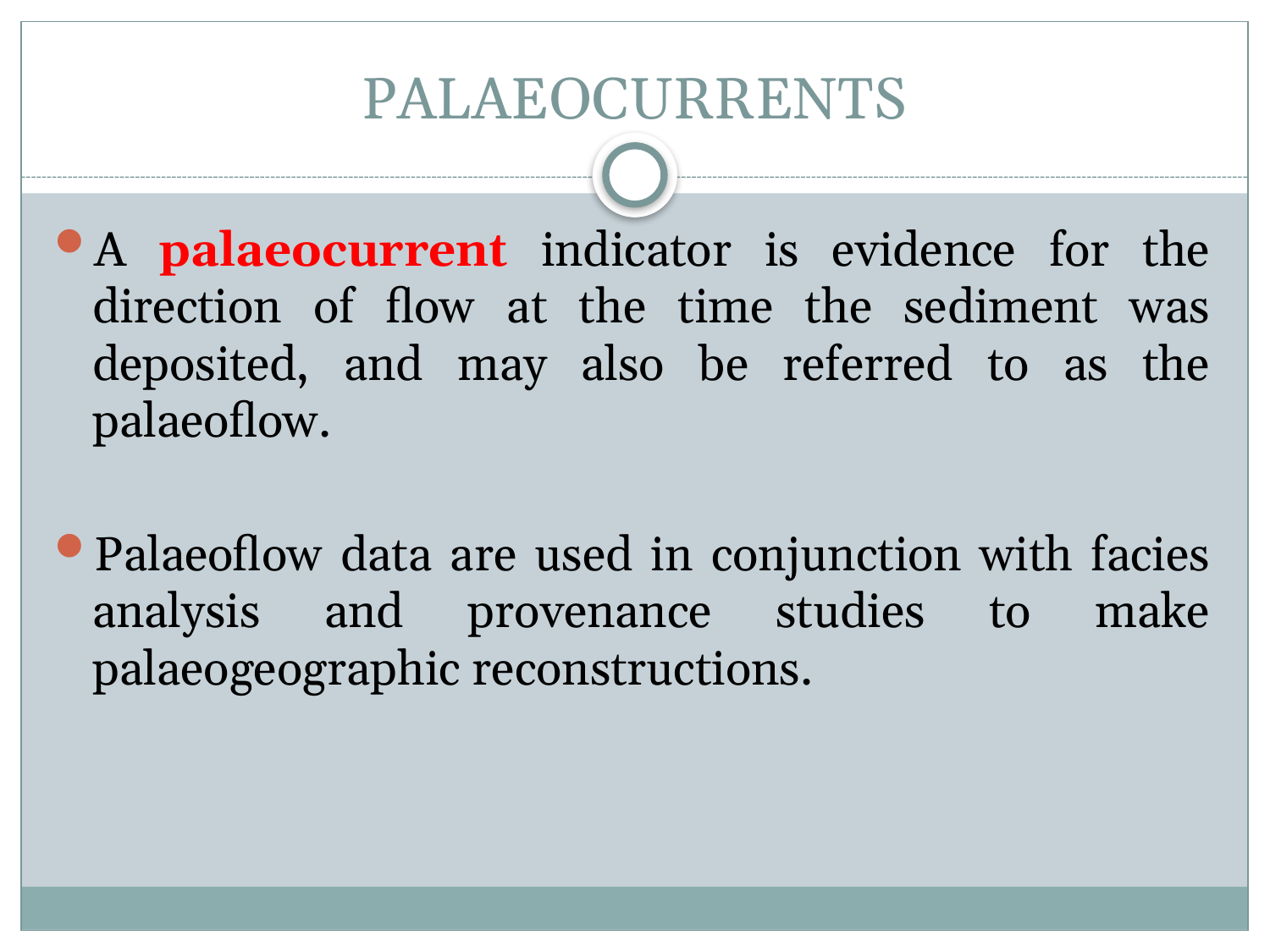

# Palaeocurrents
A palaeocurrent indicator is evidence for the direction of flow at the time the sediment was deposited, and may also be referred to as the palaeoflow.

Palaeoflow data are used in conjunction with facies analysis and provenance studies to make palaeogeographic reconstructions.